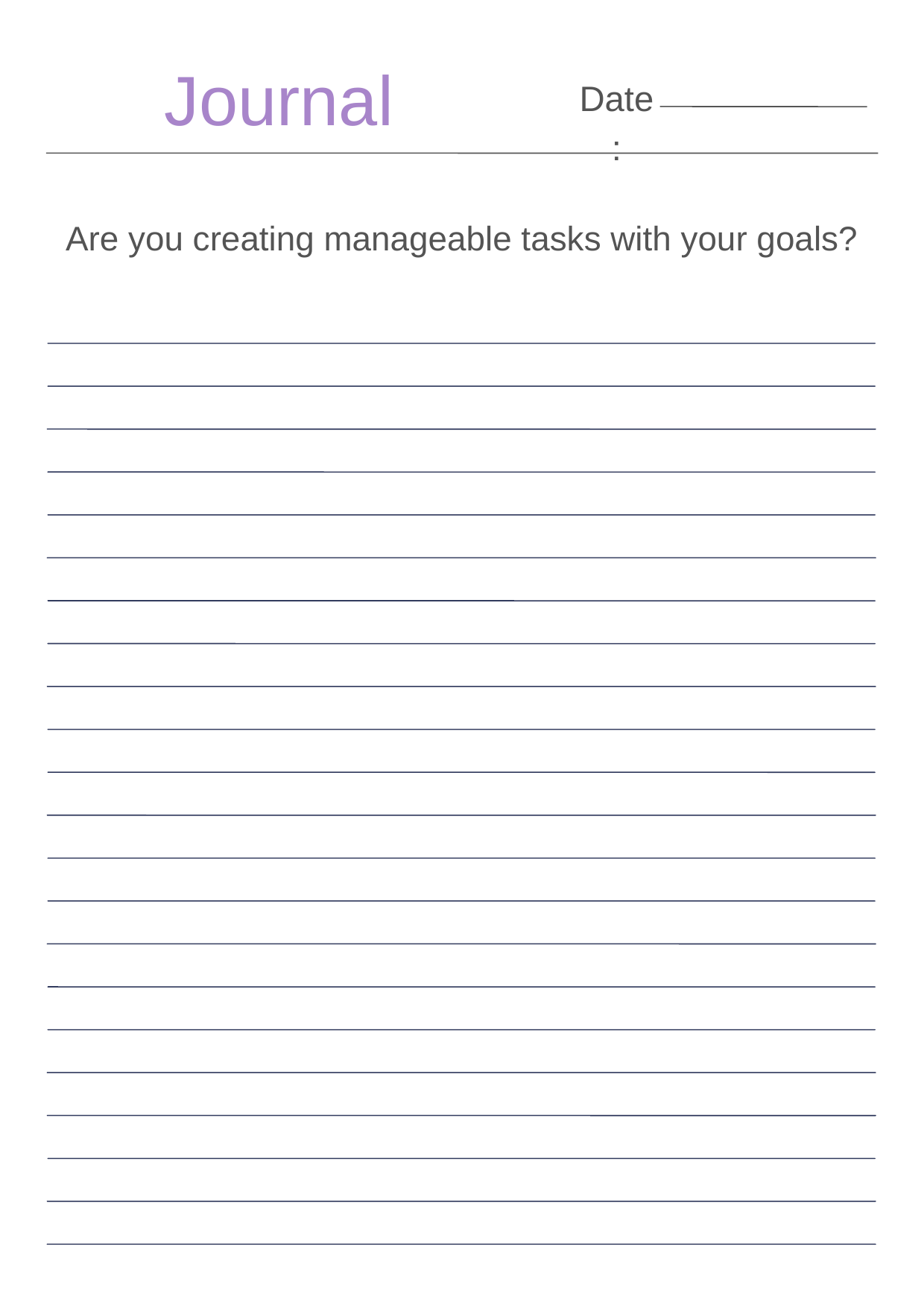

Journal
Date:

Are you creating manageable tasks with your goals?